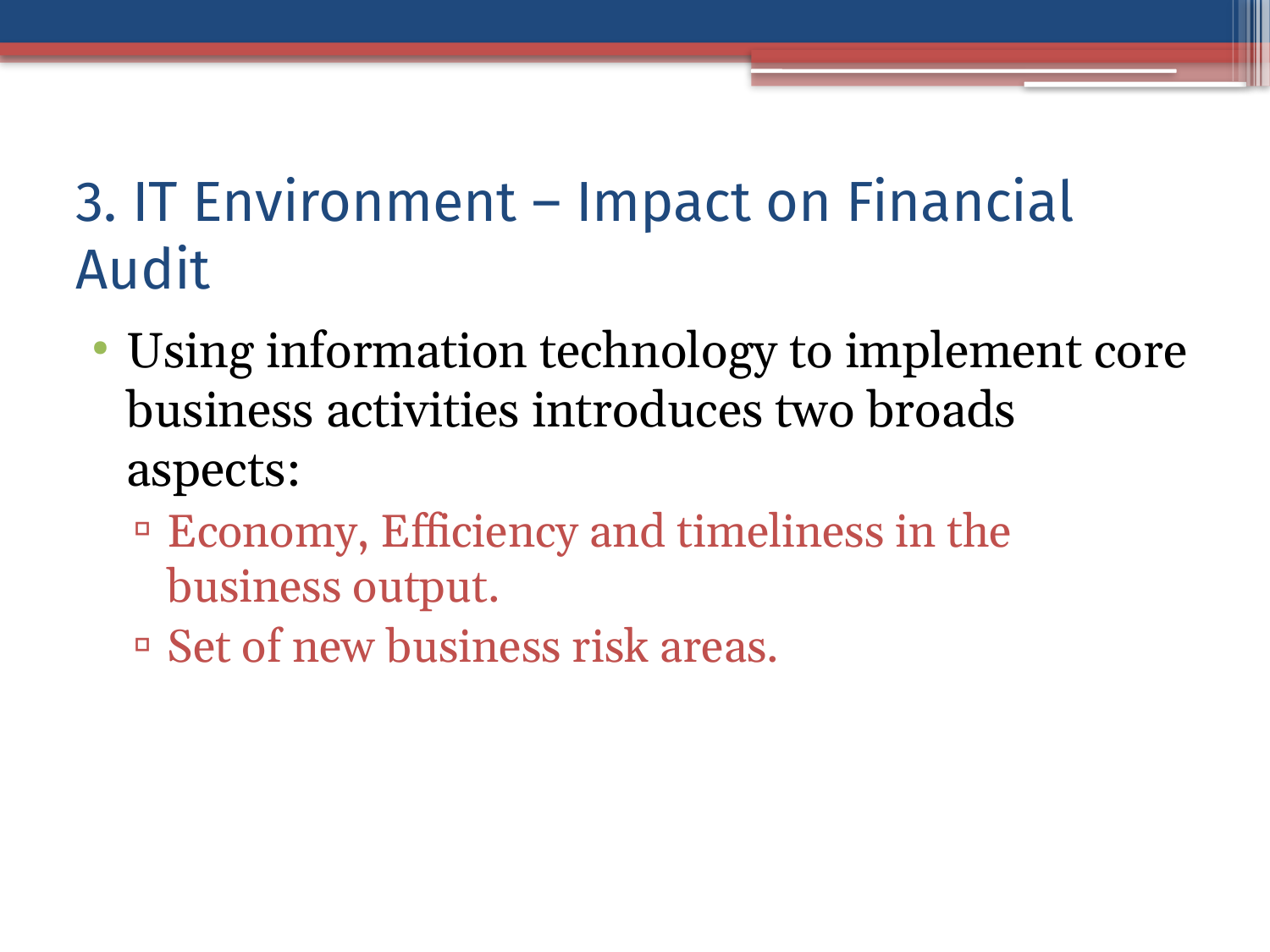

# 3. IT Environment – Impact on Financial Audit
Using information technology to implement core business activities introduces two broads aspects:
Economy, Efficiency and timeliness in the business output.
Set of new business risk areas.